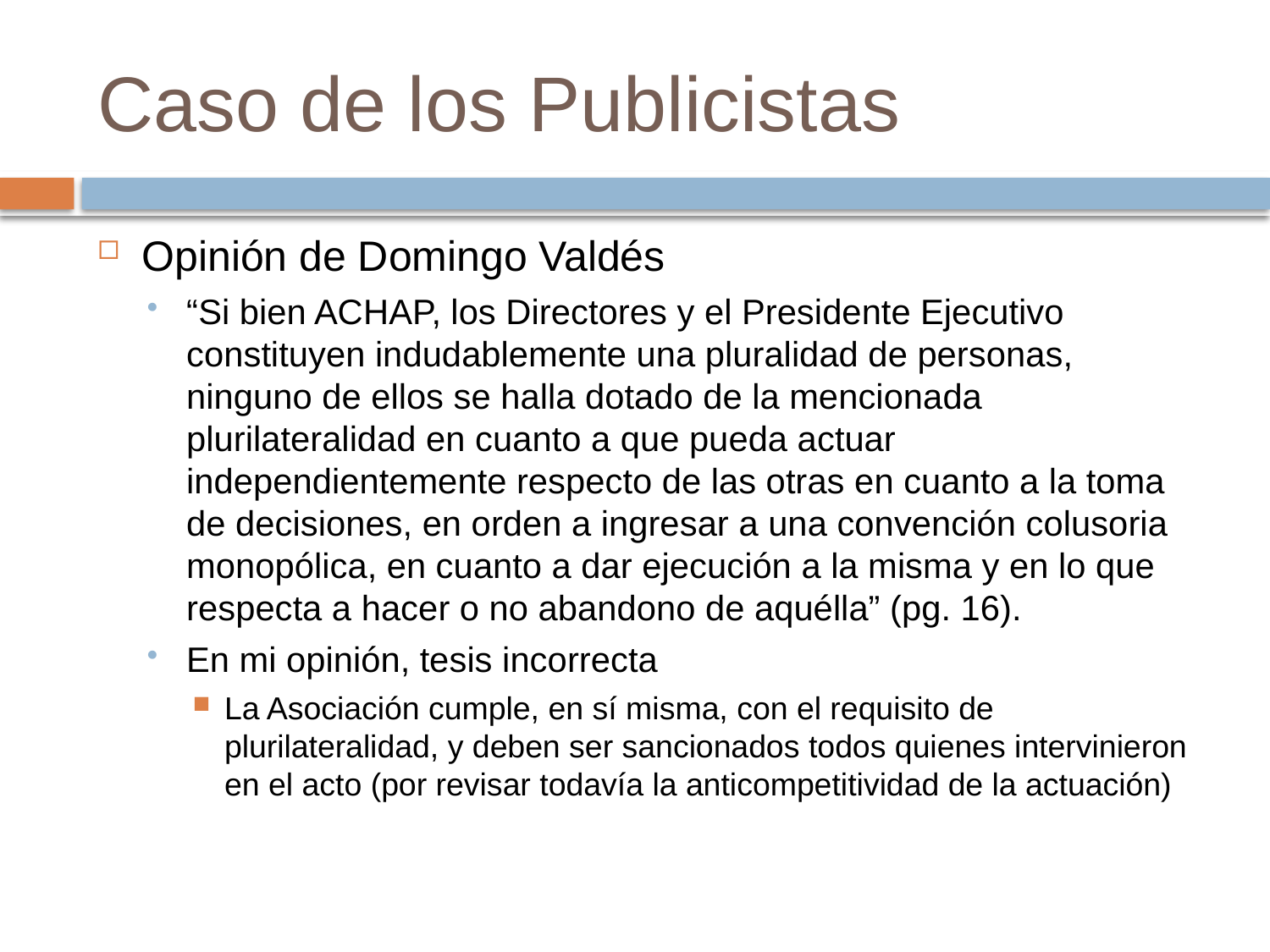

# Caso de los Publicistas
Opinión de Domingo Valdés
“Si bien ACHAP, los Directores y el Presidente Ejecutivo constituyen indudablemente una pluralidad de personas, ninguno de ellos se halla dotado de la mencionada plurilateralidad en cuanto a que pueda actuar independientemente respecto de las otras en cuanto a la toma de decisiones, en orden a ingresar a una convención colusoria monopólica, en cuanto a dar ejecución a la misma y en lo que respecta a hacer o no abandono de aquélla” (pg. 16).
En mi opinión, tesis incorrecta
La Asociación cumple, en sí misma, con el requisito de plurilateralidad, y deben ser sancionados todos quienes intervinieron en el acto (por revisar todavía la anticompetitividad de la actuación)